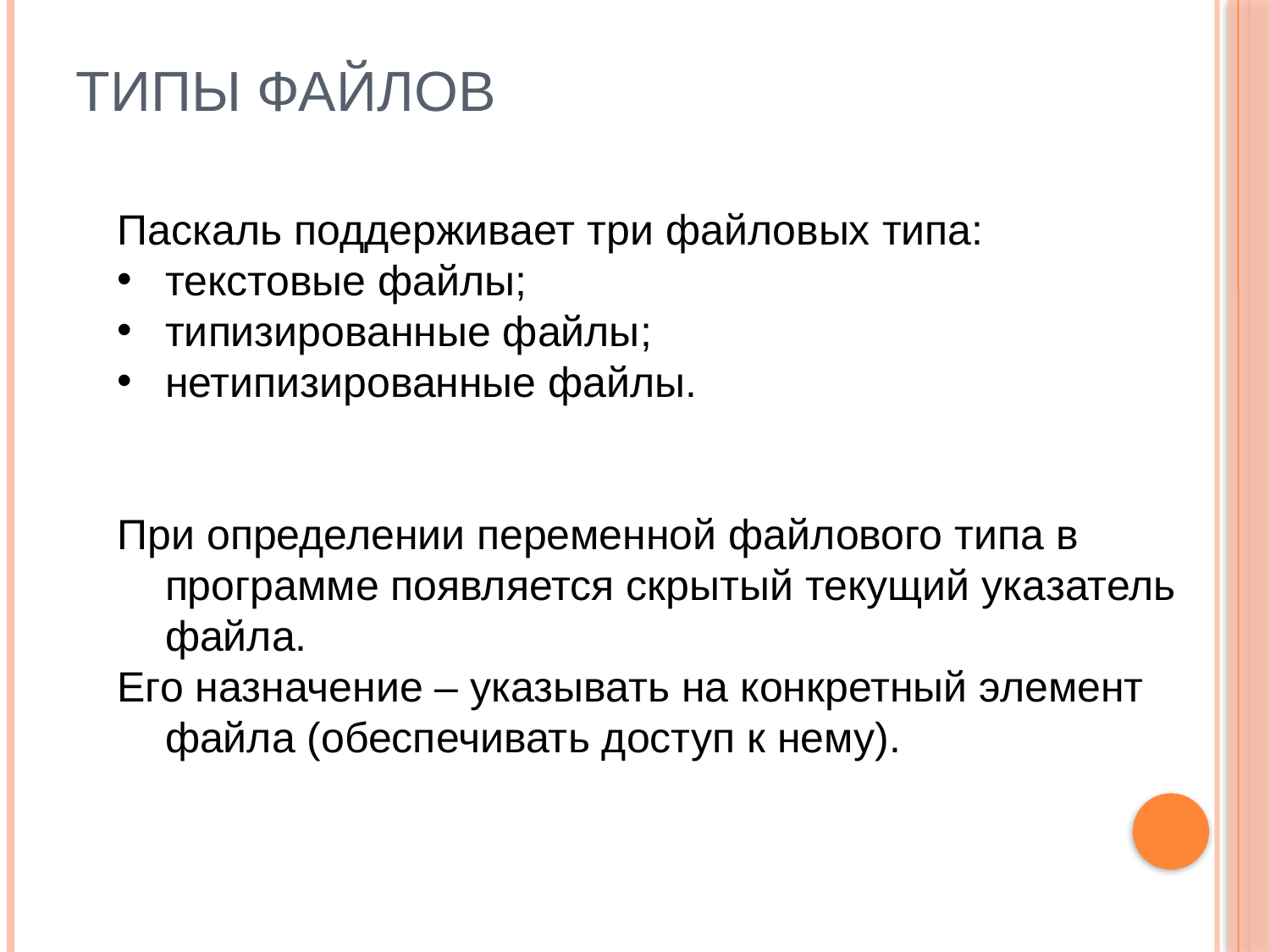

# Типы файлов
Паскаль поддерживает три файловых типа:
текстовые файлы;
типизированные файлы;
нетипизированные файлы.

При определении переменной файлового типа в программе появляется скрытый текущий указатель файла.
Его назначение – указывать на конкретный элемент файла (обеспечивать доступ к нему).